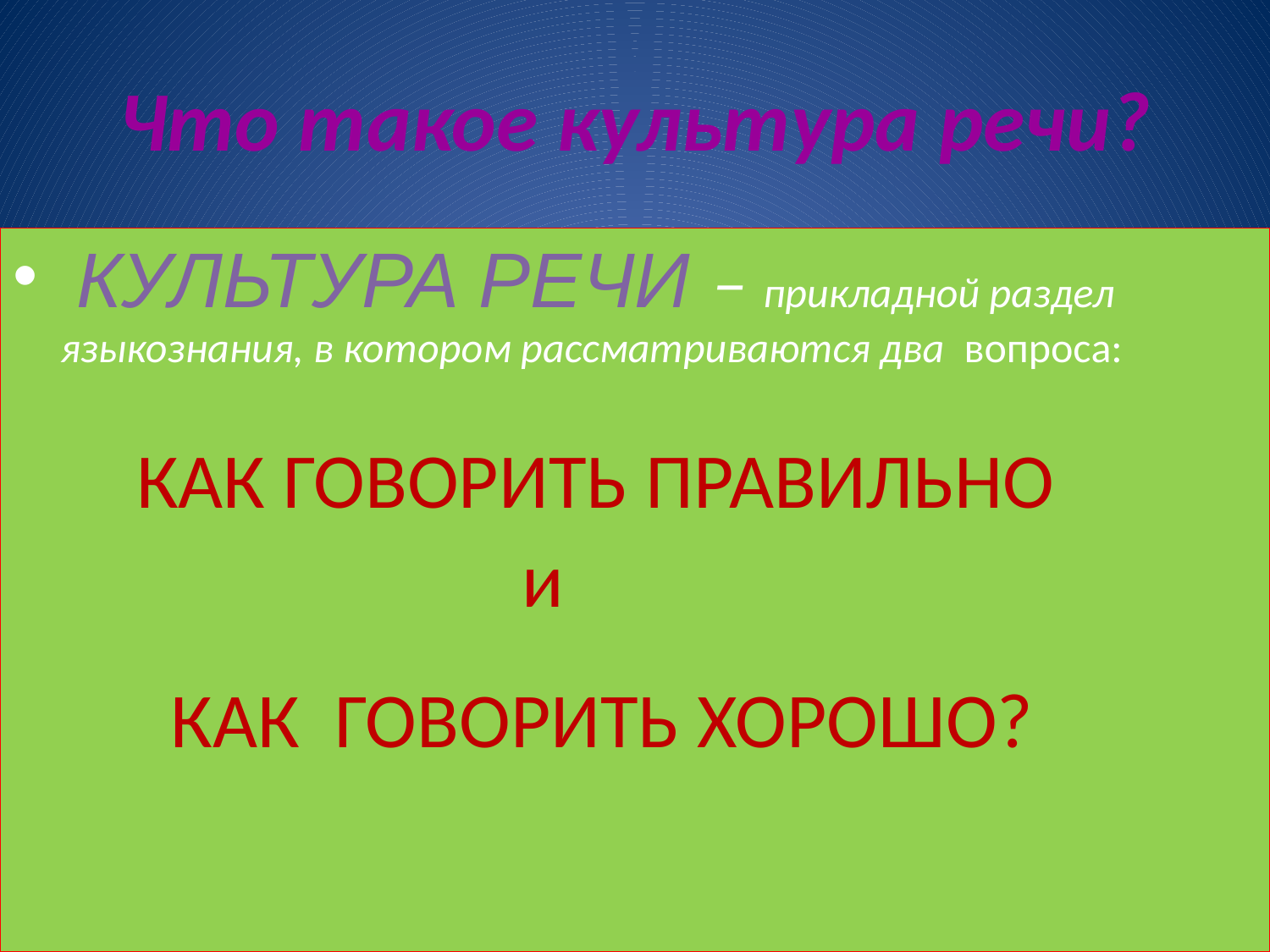

# Что такое культура речи?
 КУЛЬТУРА РЕЧИ – прикладной раздел языкознания, в котором рассматриваются два  вопроса:

             КАК ГОВОРИТЬ ПРАВИЛЬНО
                             и
         КАК  ГОВОРИТЬ ХОРОШО?